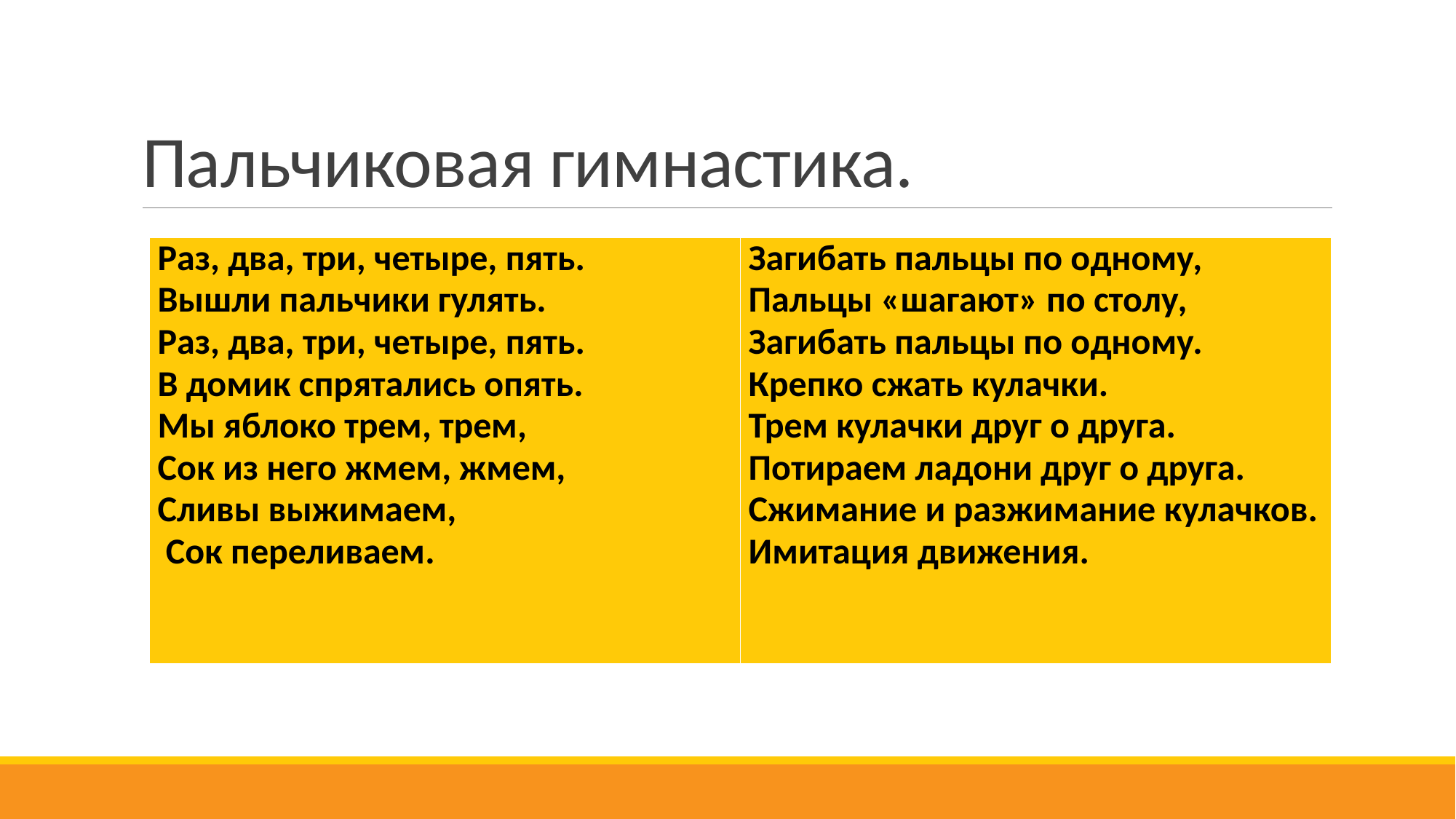

# Пальчиковая гимнастика.
| Раз, два, три, четыре, пять. Вышли пальчики гулять. Раз, два, три, четыре, пять. В домик спрятались опять. Мы яблоко трем, трем, Сок из него жмем, жмем, Сливы выжимаем, Сок переливаем. | Загибать пальцы по одному, Пальцы «шагают» по столу, Загибать пальцы по одному. Крепко сжать кулачки. Трем кулачки друг о друга. Потираем ладони друг о друга. Сжимание и разжимание кулачков. Имитация движения. |
| --- | --- |